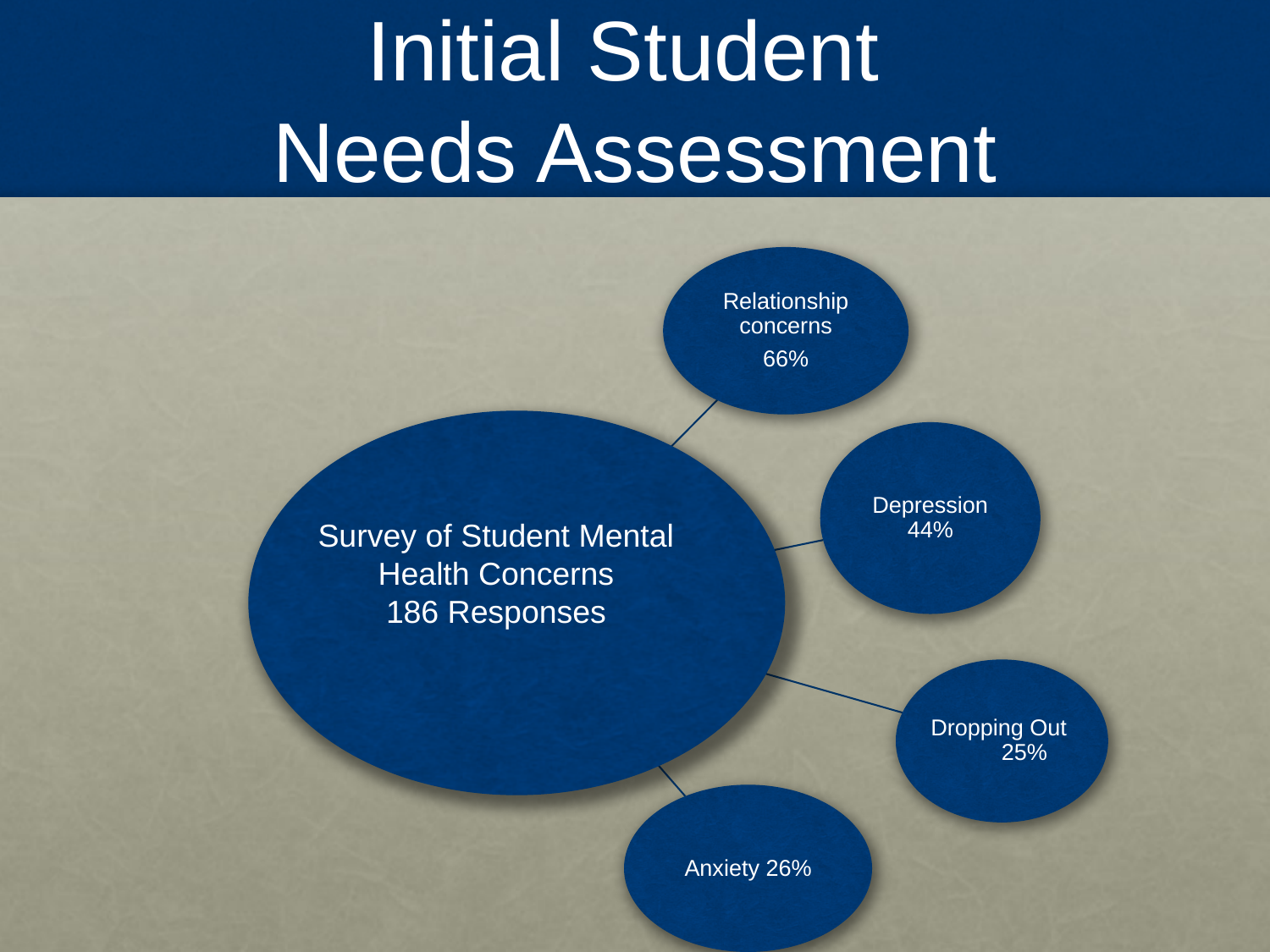

# Initial Student Needs Assessment
Relationship concerns
66%
Depression 44%
Dropping Out         25%
Anxiety 26%
Survey of Student Mental Health Concerns
186 Responses